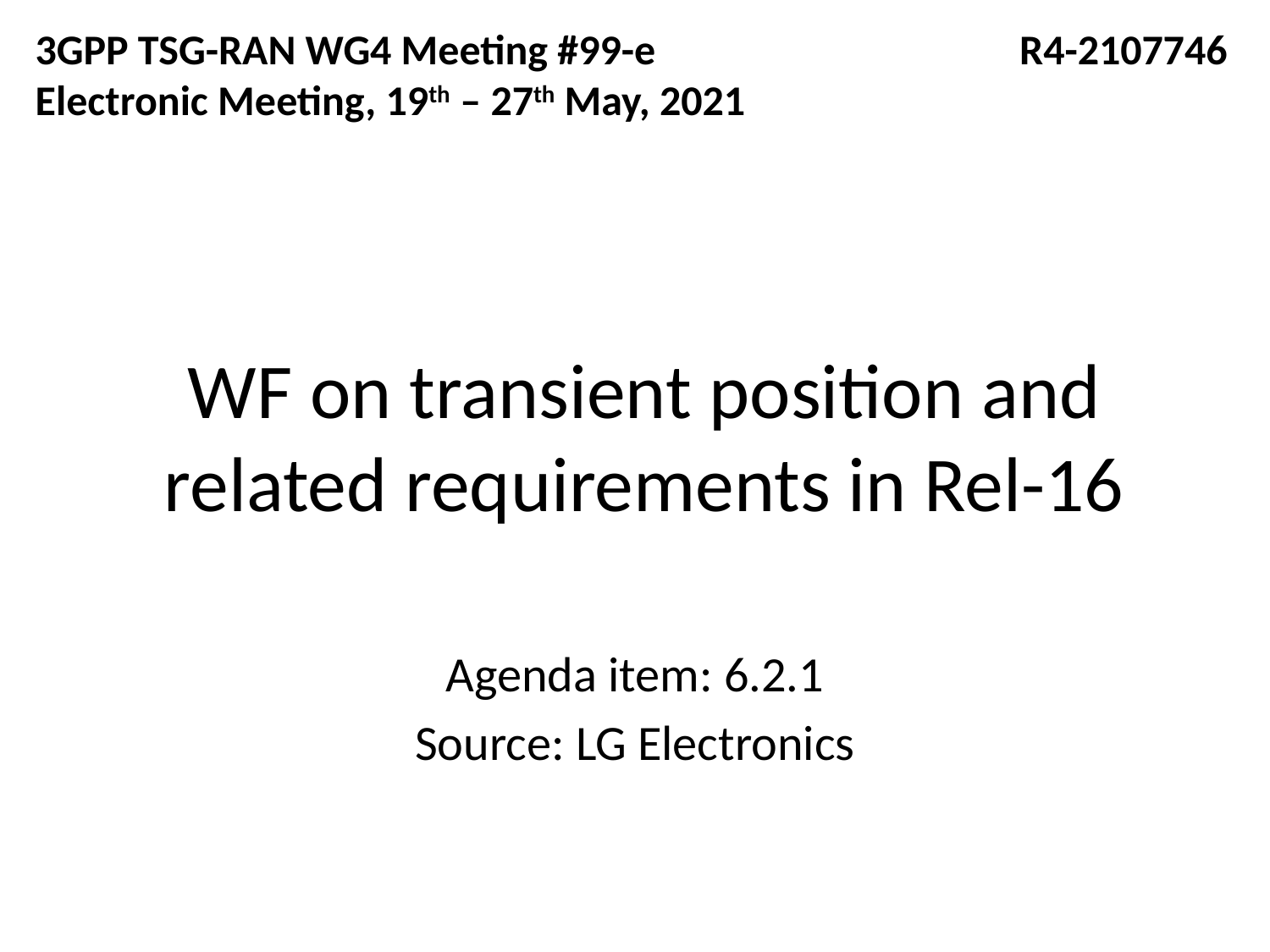

3GPP TSG-RAN WG4 Meeting #99-e	                        	          R4-2107746
Electronic Meeting, 19th – 27th May, 2021
# WF on transient position and related requirements in Rel-16
Agenda item: 6.2.1
Source: LG Electronics